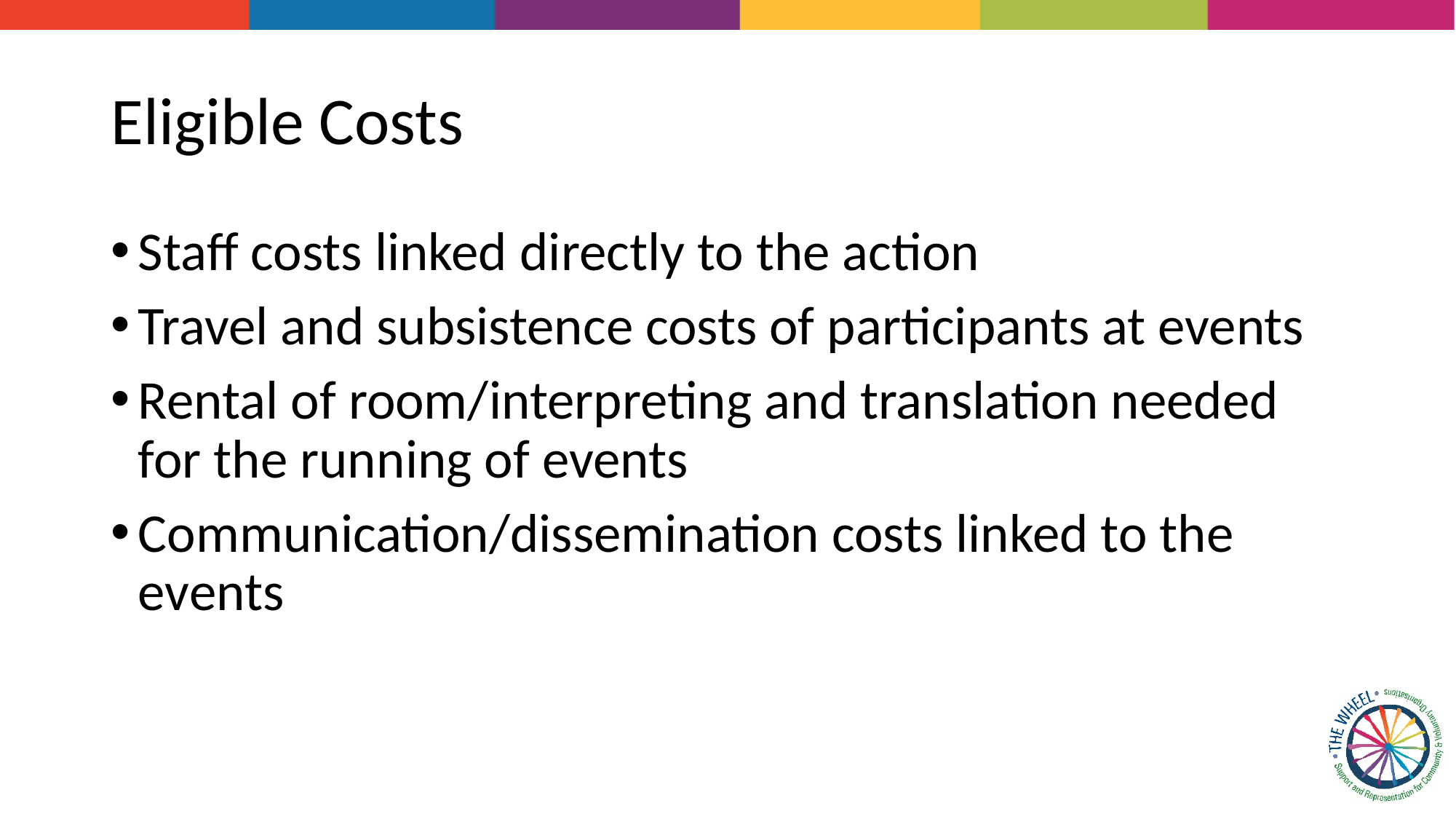

# Eligible Costs
Staff costs linked directly to the action
Travel and subsistence costs of participants at events
Rental of room/interpreting and translation needed for the running of events
Communication/dissemination costs linked to the events